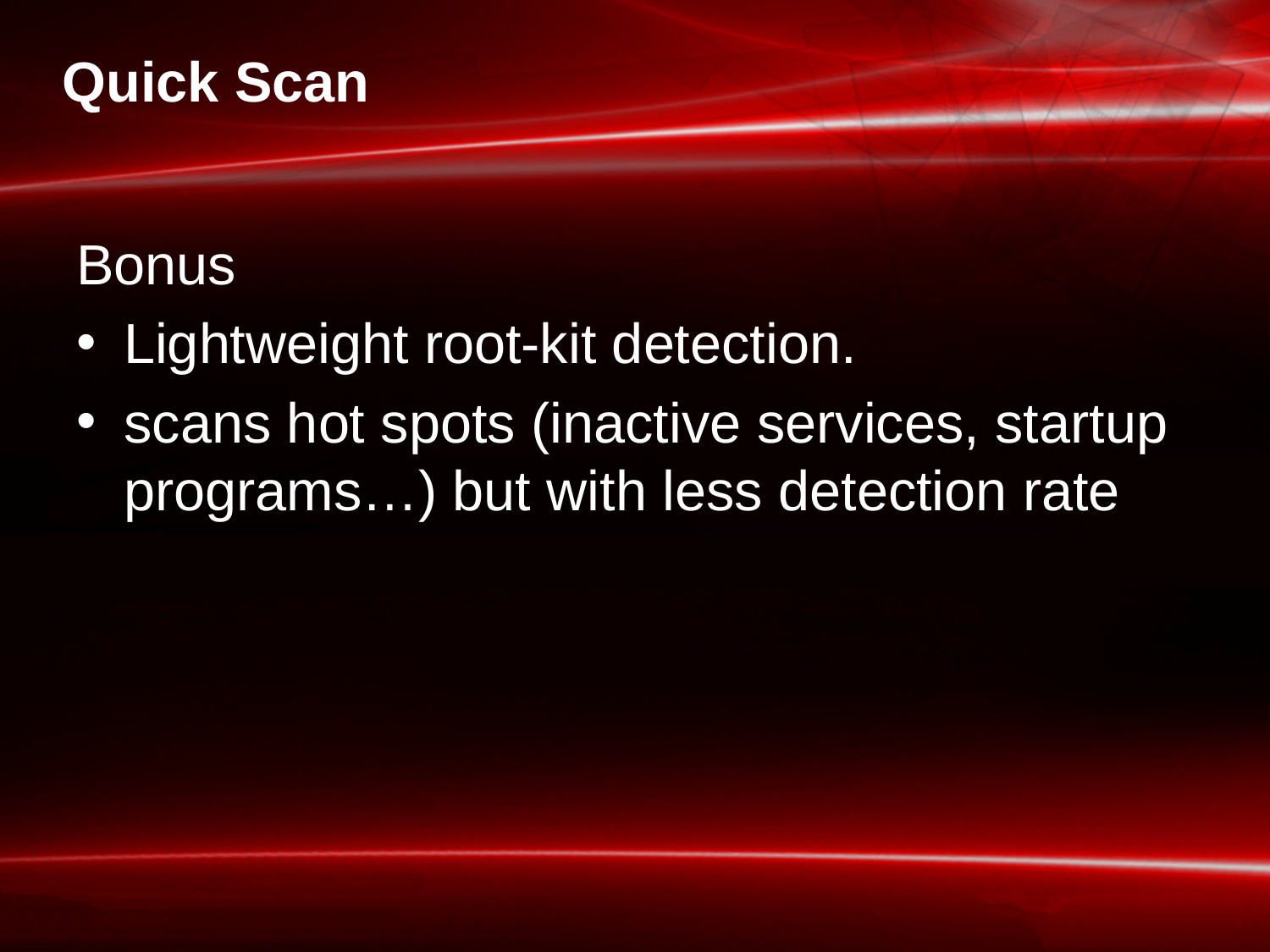

# Quick Scan
Bonus
Lightweight root-kit detection.
scans hot spots (inactive services, startup programs…) but with less detection rate